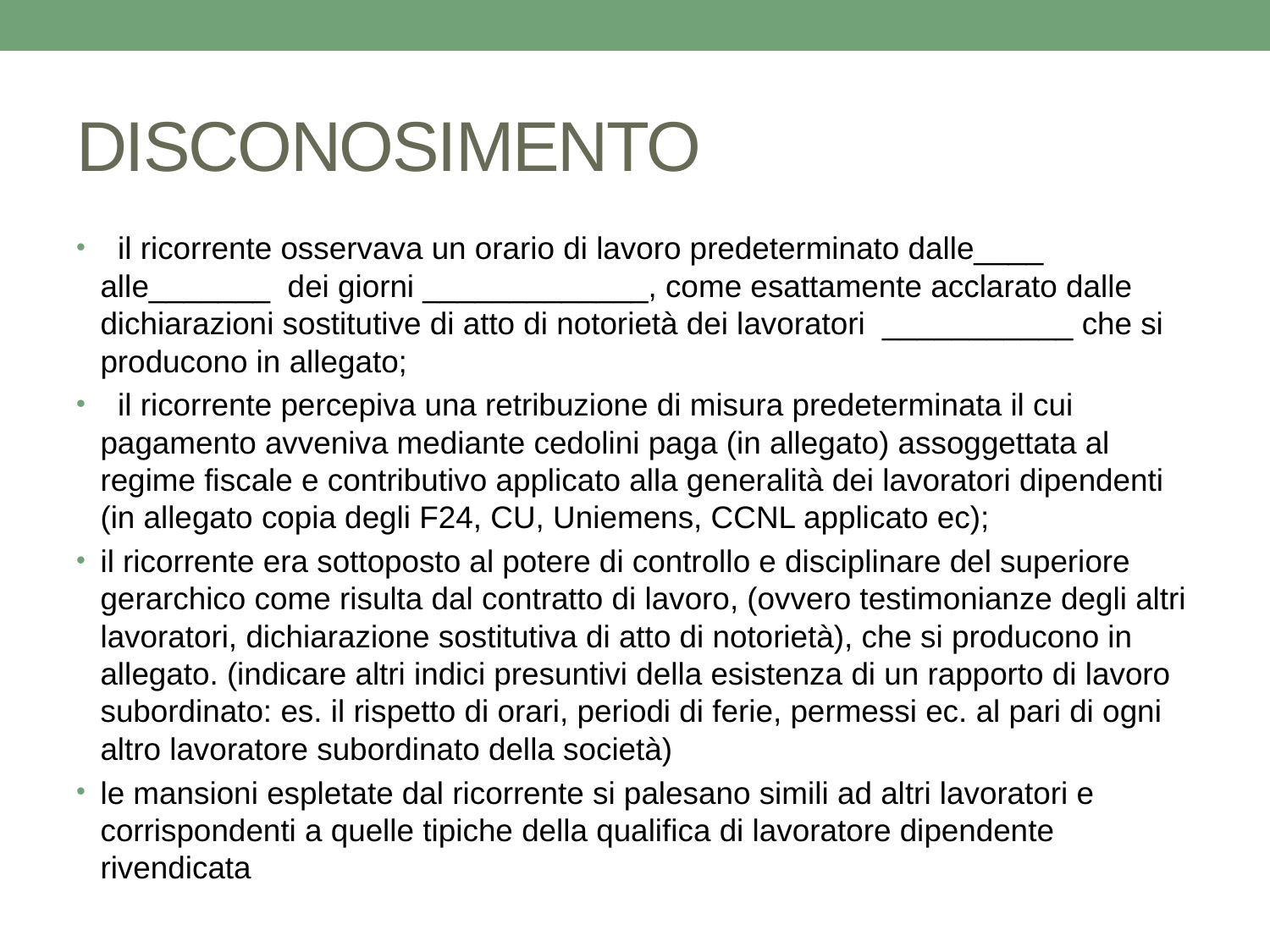

# DISCONOSIMENTO
  il ricorrente osservava un orario di lavoro predeterminato dalle____ alle_______  dei giorni _____________, come esattamente acclarato dalle dichiarazioni sostitutive di atto di notorietà dei lavoratori  ___________ che si producono in allegato;
  il ricorrente percepiva una retribuzione di misura predeterminata il cui pagamento avveniva mediante cedolini paga (in allegato) assoggettata al regime fiscale e contributivo applicato alla generalità dei lavoratori dipendenti (in allegato copia degli F24, CU, Uniemens, CCNL applicato ec);
il ricorrente era sottoposto al potere di controllo e disciplinare del superiore gerarchico come risulta dal contratto di lavoro, (ovvero testimonianze degli altri lavoratori, dichiarazione sostitutiva di atto di notorietà), che si producono in allegato. (indicare altri indici presuntivi della esistenza di un rapporto di lavoro subordinato: es. il rispetto di orari, periodi di ferie, permessi ec. al pari di ogni altro lavoratore subordinato della società)
le mansioni espletate dal ricorrente si palesano simili ad altri lavoratori e  corrispondenti a quelle tipiche della qualifica di lavoratore dipendente rivendicata